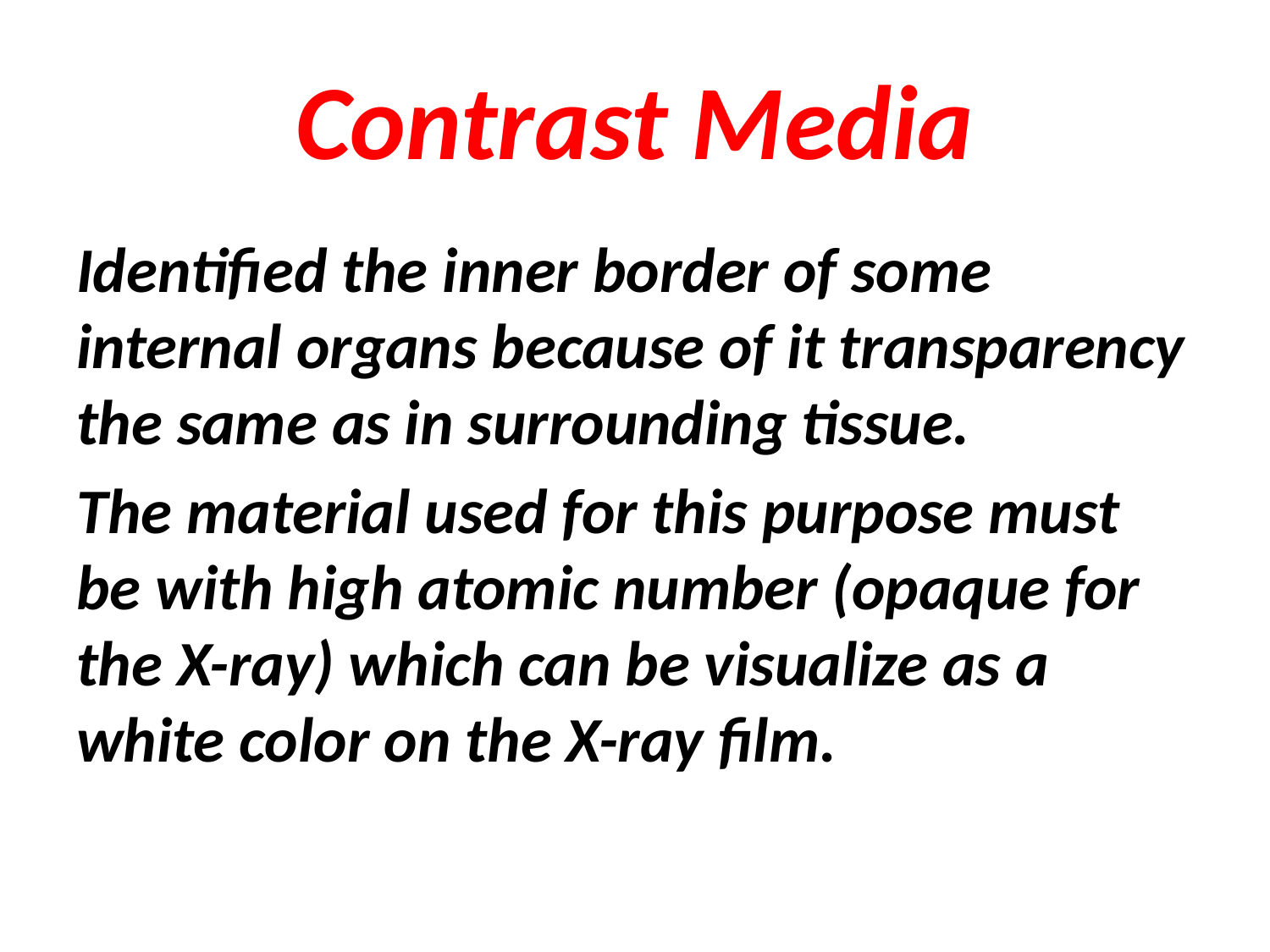

# Contrast Media
Identified the inner border of some internal organs because of it transparency the same as in surrounding tissue.
The material used for this purpose must be with high atomic number (opaque for the X-ray) which can be visualize as a white color on the X-ray film.